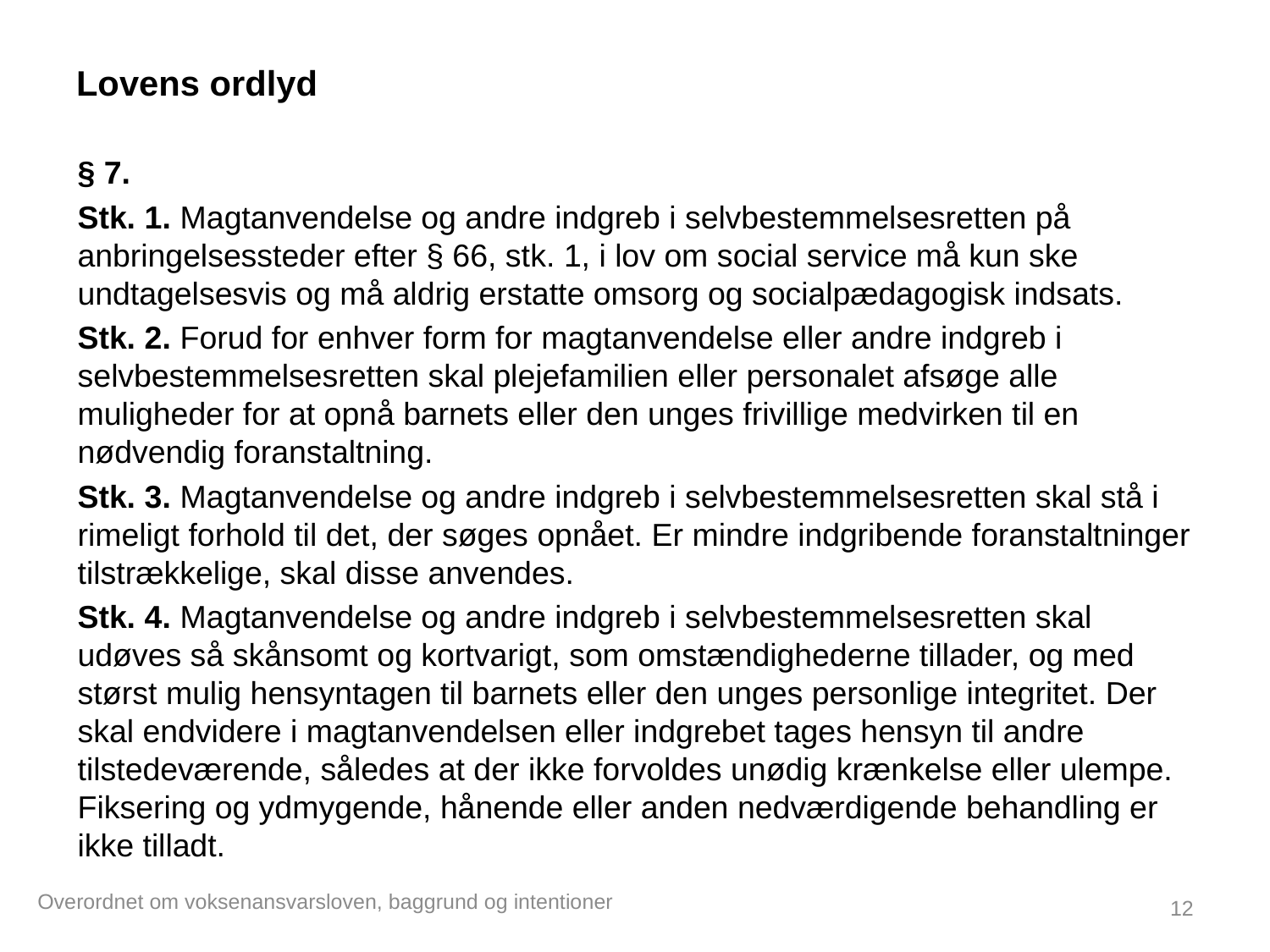

# Lovens ordlyd
§ 7.
Stk. 1. Magtanvendelse og andre indgreb i selvbestemmelsesretten på anbringelsessteder efter § 66, stk. 1, i lov om social service må kun ske undtagelsesvis og må aldrig erstatte omsorg og socialpædagogisk indsats.
Stk. 2. Forud for enhver form for magtanvendelse eller andre indgreb i selvbestemmelsesretten skal plejefamilien eller personalet afsøge alle muligheder for at opnå barnets eller den unges frivillige medvirken til en nødvendig foranstaltning.
Stk. 3. Magtanvendelse og andre indgreb i selvbestemmelsesretten skal stå i rimeligt forhold til det, der søges opnået. Er mindre indgribende foranstaltninger tilstrækkelige, skal disse anvendes.
Stk. 4. Magtanvendelse og andre indgreb i selvbestemmelsesretten skal udøves så skånsomt og kortvarigt, som omstændighederne tillader, og med størst mulig hensyntagen til barnets eller den unges personlige integritet. Der skal endvidere i magtanvendelsen eller indgrebet tages hensyn til andre tilstedeværende, således at der ikke forvoldes unødig krænkelse eller ulempe. Fiksering og ydmygende, hånende eller anden nedværdigende behandling er ikke tilladt.
Overordnet om voksenansvarsloven, baggrund og intentioner
12